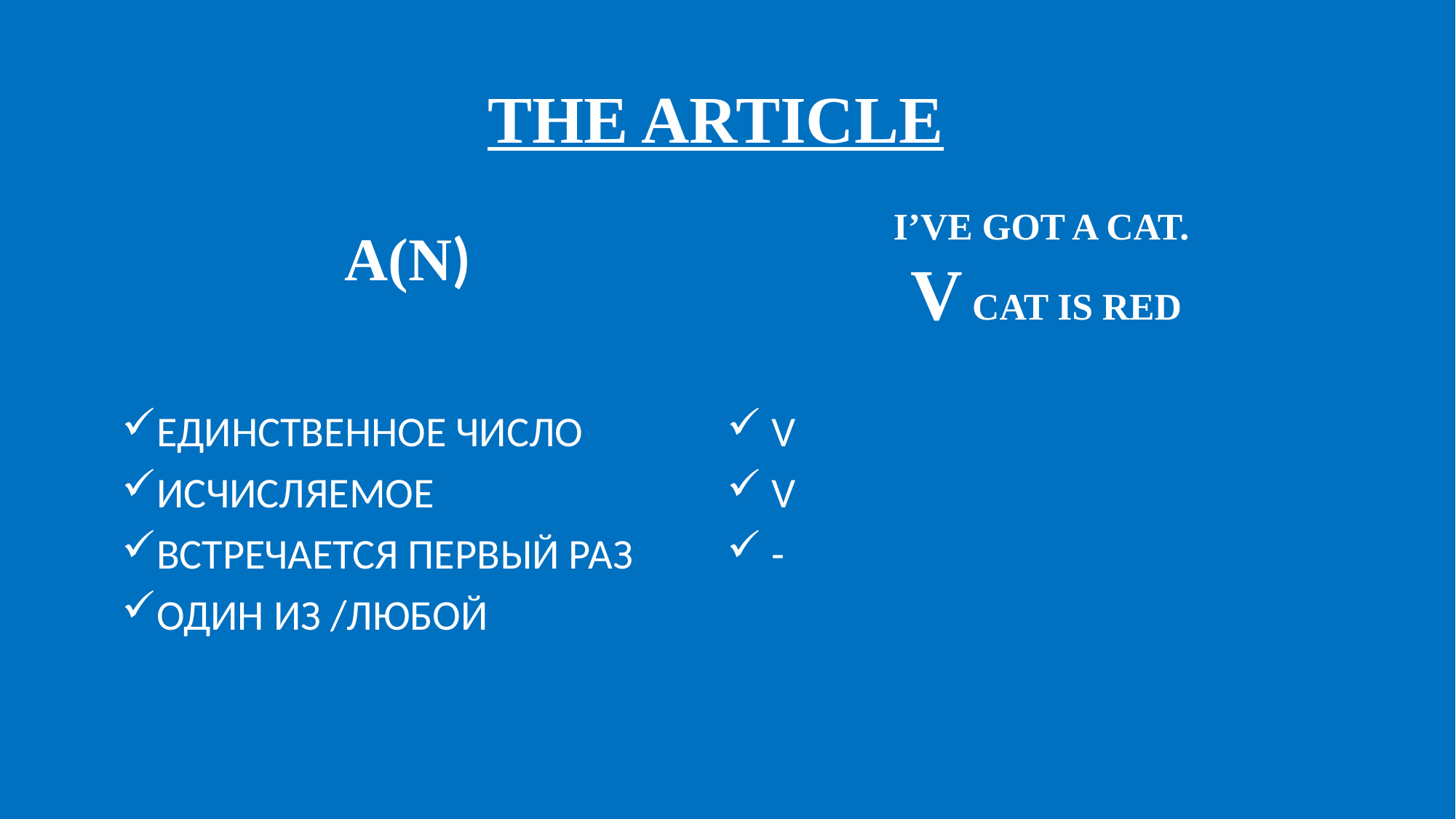

# THE ARTICLE
I’VE GOT A CAT.
V CAT IS RED
A(N)
ЕДИНСТВЕННОЕ ЧИСЛО
ИСЧИСЛЯЕМОЕ
ВСТРЕЧАЕТСЯ ПЕРВЫЙ РАЗ
ОДИН ИЗ /ЛЮБОЙ
 V
 V
 -